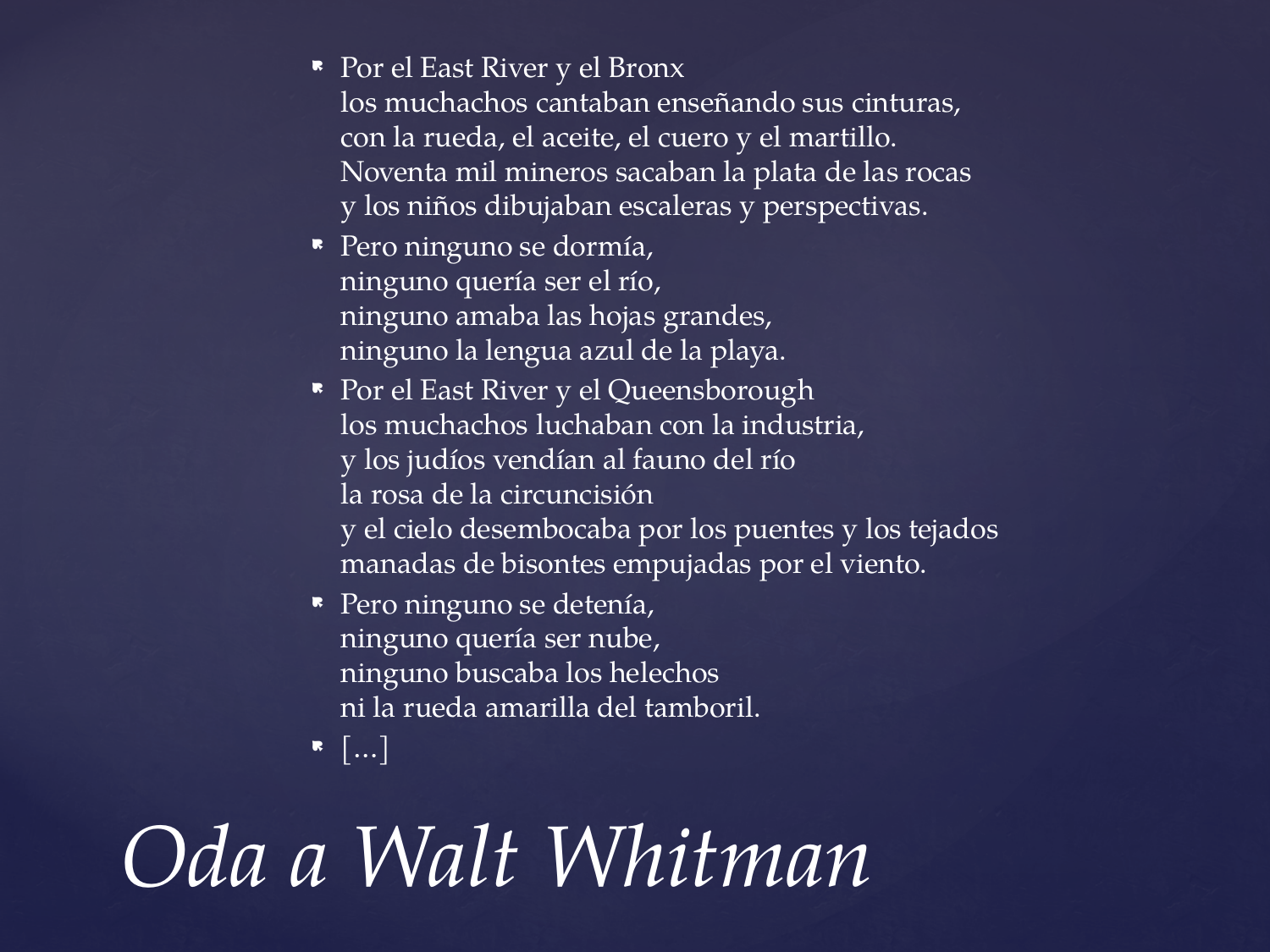

Por el East River y el Bronx
los muchachos cantaban enseñando sus cinturas,
con la rueda, el aceite, el cuero y el martillo.
Noventa mil mineros sacaban la plata de las rocas
y los niños dibujaban escaleras y perspectivas.
Pero ninguno se dormía,
ninguno quería ser el río,
ninguno amaba las hojas grandes,
ninguno la lengua azul de la playa.
Por el East River y el Queensborough
los muchachos luchaban con la industria,
y los judíos vendían al fauno del río
la rosa de la circuncisión
y el cielo desembocaba por los puentes y los tejados
manadas de bisontes empujadas por el viento.
Pero ninguno se detenía,
ninguno quería ser nube,
ninguno buscaba los helechos
ni la rueda amarilla del tamboril.
[…]

# Oda a Walt Whitman